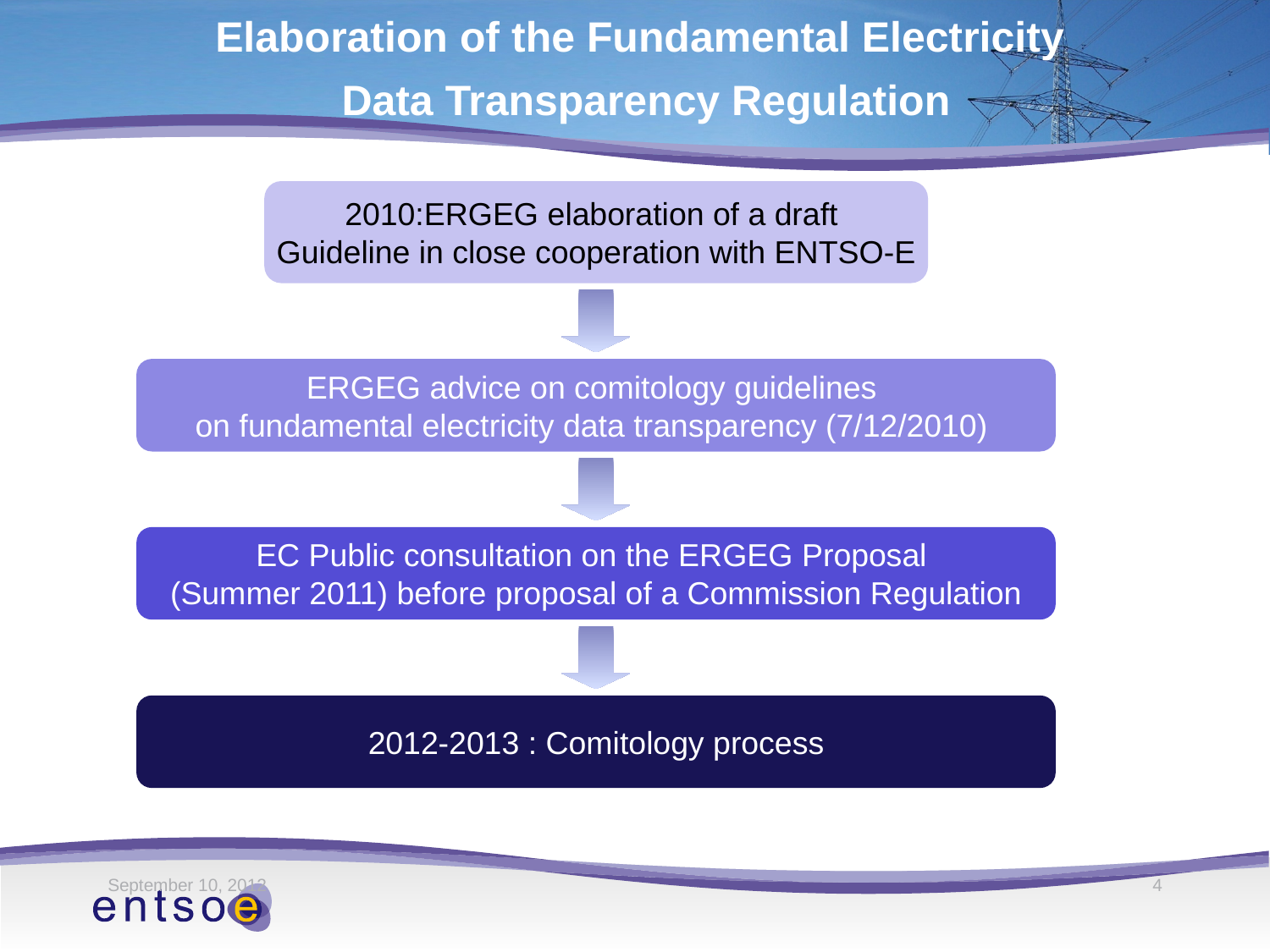

Elaboration of the Fundamental Electricity

 Data Transparency Regulation
2010:ERGEG elaboration of a draft
Guideline in close cooperation with ENTSO-E

ERGEG advice on comitology guidelines
on fundamental electricity data transparency (7/12/2010)

EC Public consultation on the ERGEG Proposal
(Summer 2011) before proposal of a Commission Regulation

2012-2013 : Comitology process
September 10, 2012
4